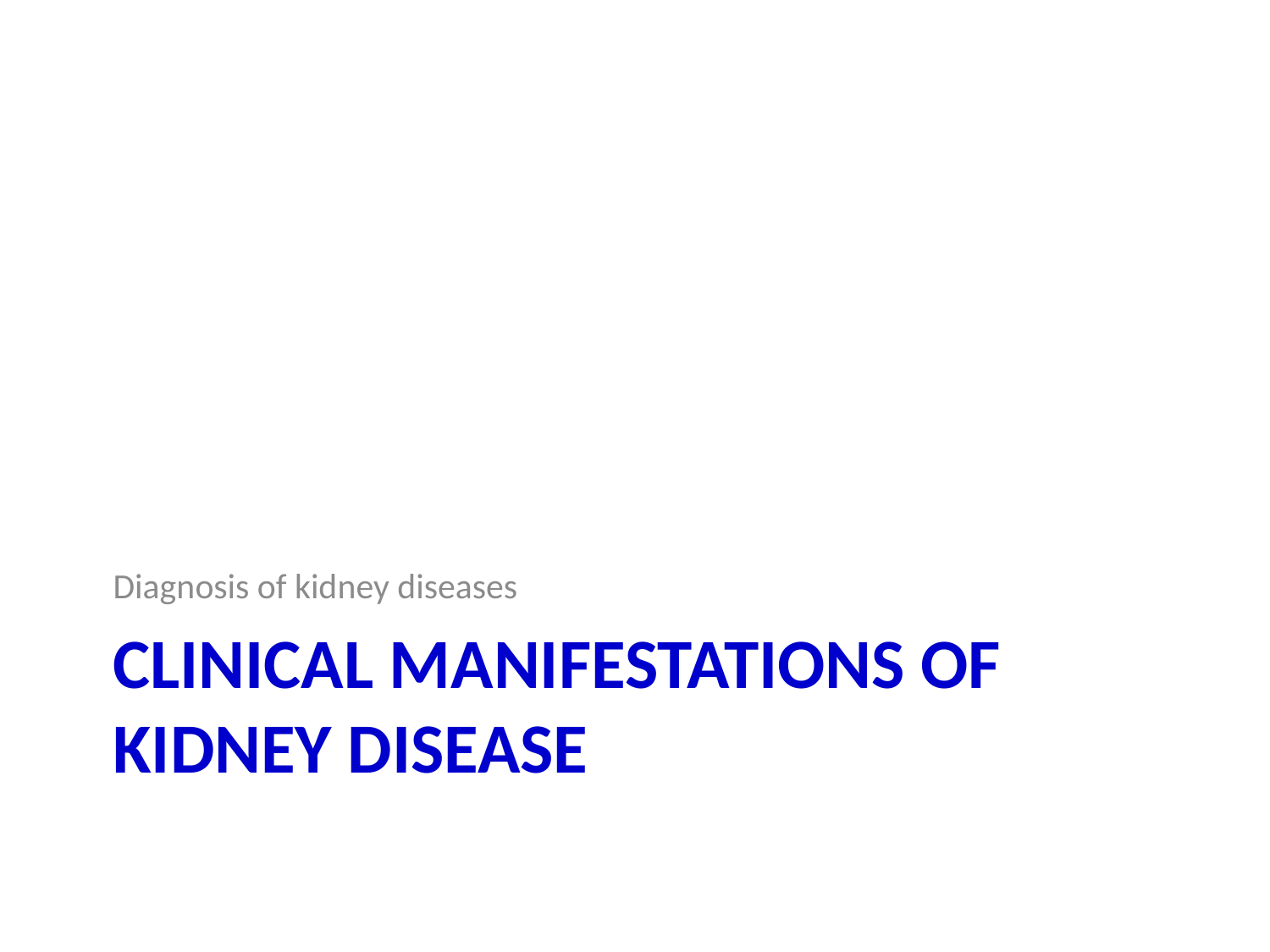

Diagnosis of kidney diseases
# Clinical manifestations of kidney disease